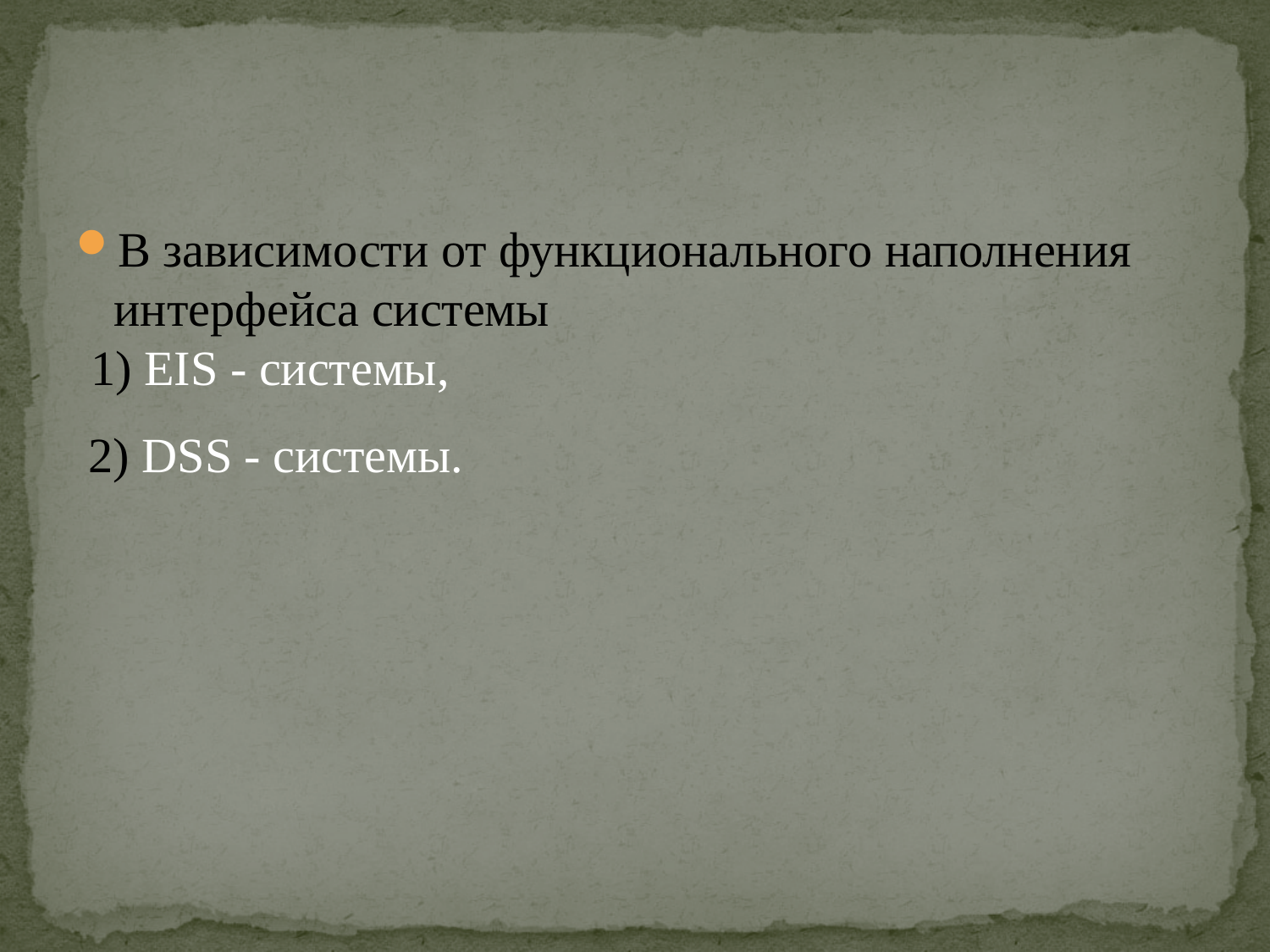

#
В зависимости от функционального наполнения интерфейса системы
 1) EIS - системы,
 2) DSS - системы.